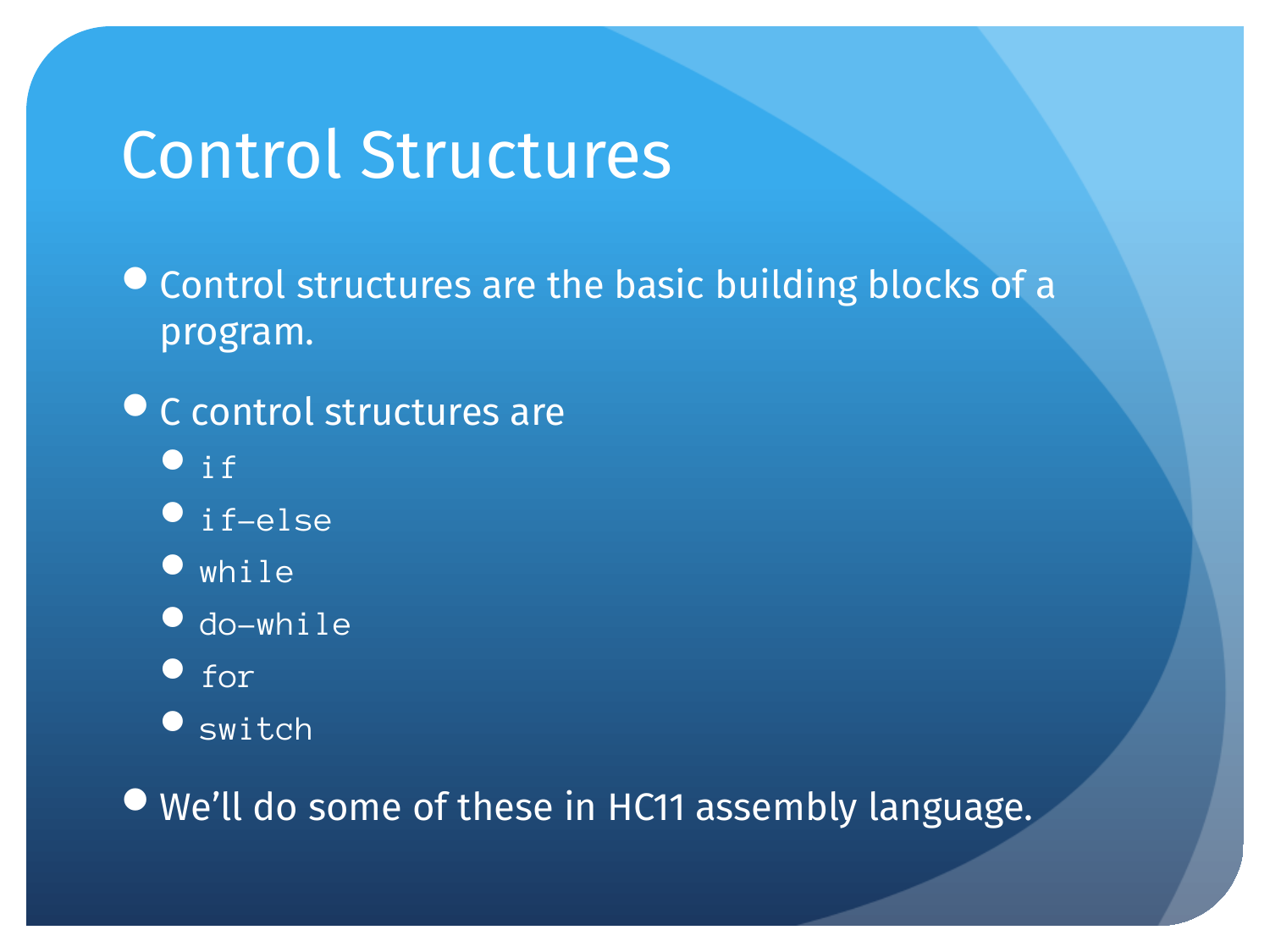

# Control Structures
Control structures are the basic building blocks of a program.
C control structures are
if
if-else
while
do-while
for
switch
We’ll do some of these in HC11 assembly language.